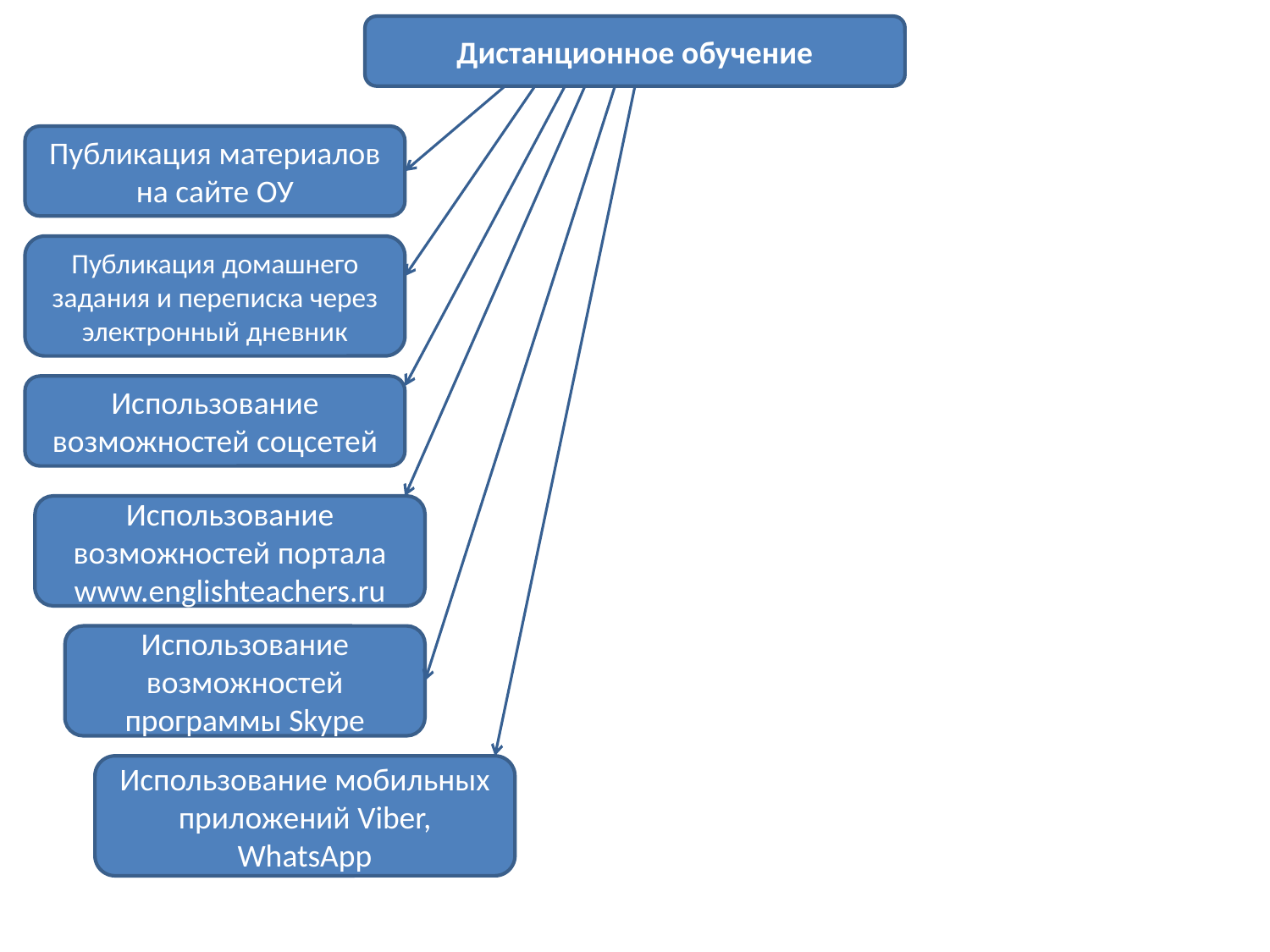

Дистанционное обучение
Публикация материалов на сайте ОУ
Публикация домашнего задания и переписка через электронный дневник
Использование возможностей соцсетей
Использование возможностей портала www.englishteachers.ru
Использование возможностей программы Skype
Использование мобильных приложений Viber, WhatsApp